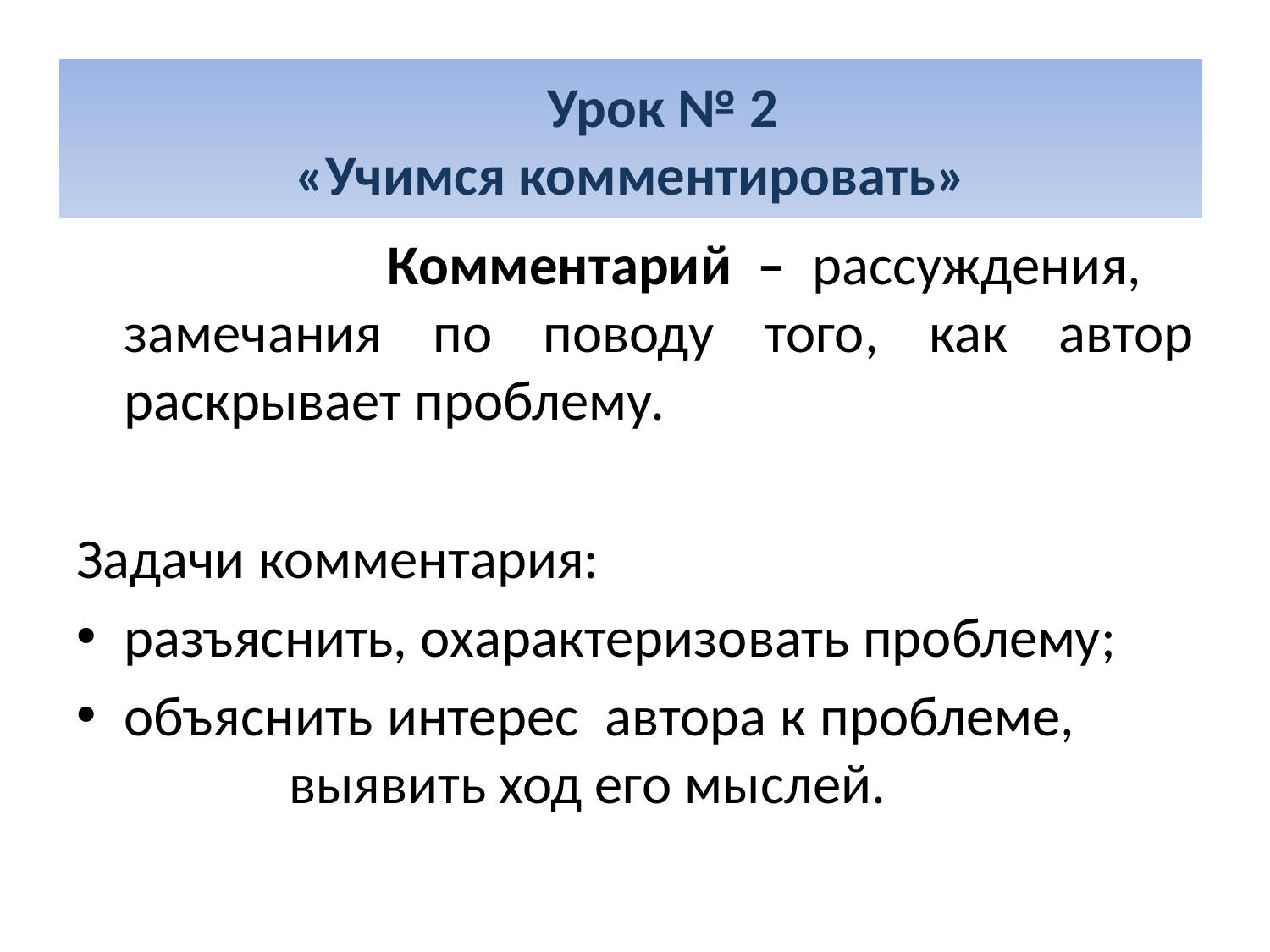

#
     Урок № 2
«Учимся комментировать»
            Комментарий – рассуждения,   замечания по поводу того, как автор раскрывает проблему.

Задачи комментария:
разъяснить, охарактеризовать проблему;
объяснить интерес  автора к проблеме,                       выявить ход его мыслей.